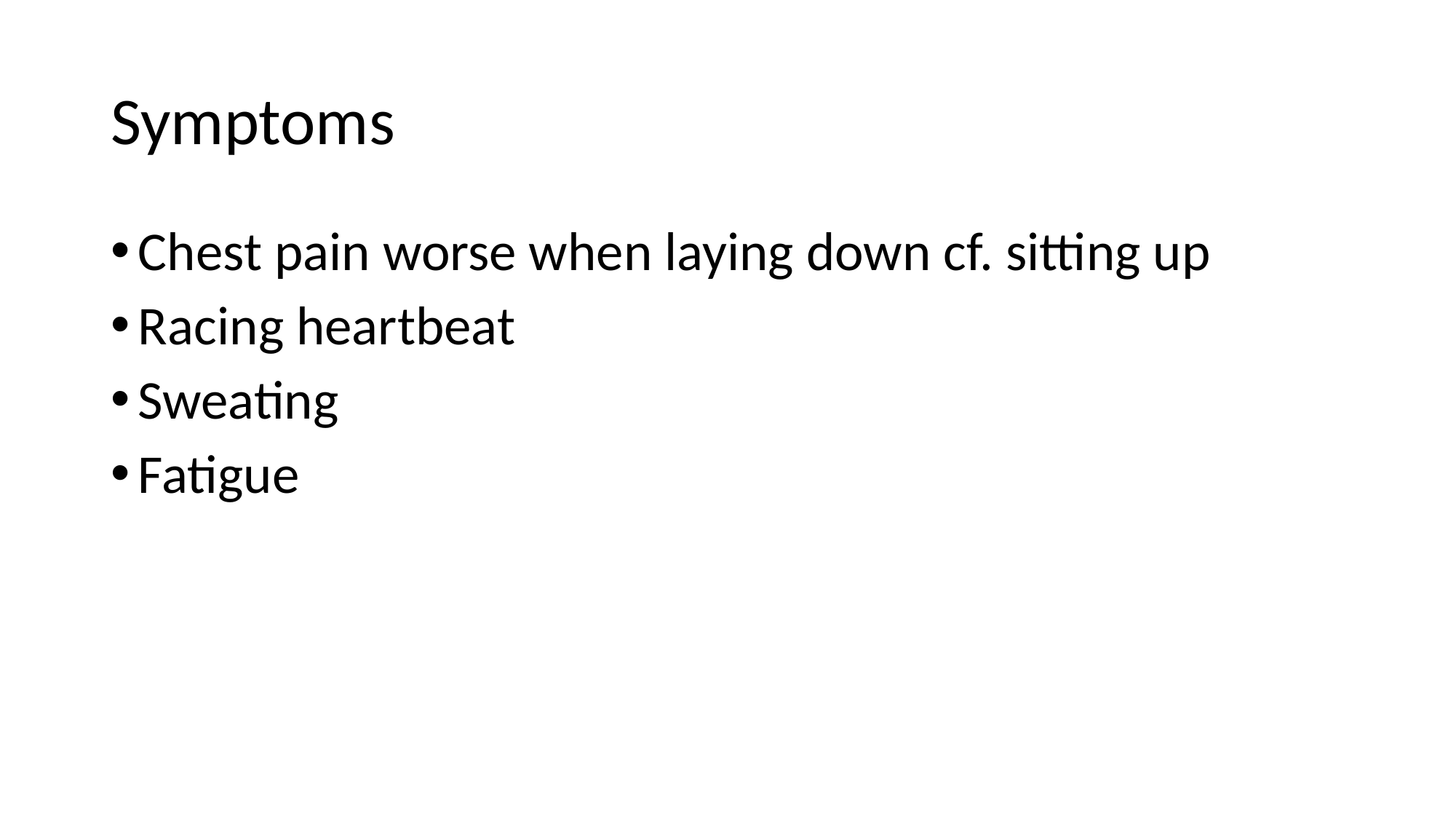

# Symptoms
Chest pain worse when laying down cf. sitting up
Racing heartbeat
Sweating
Fatigue